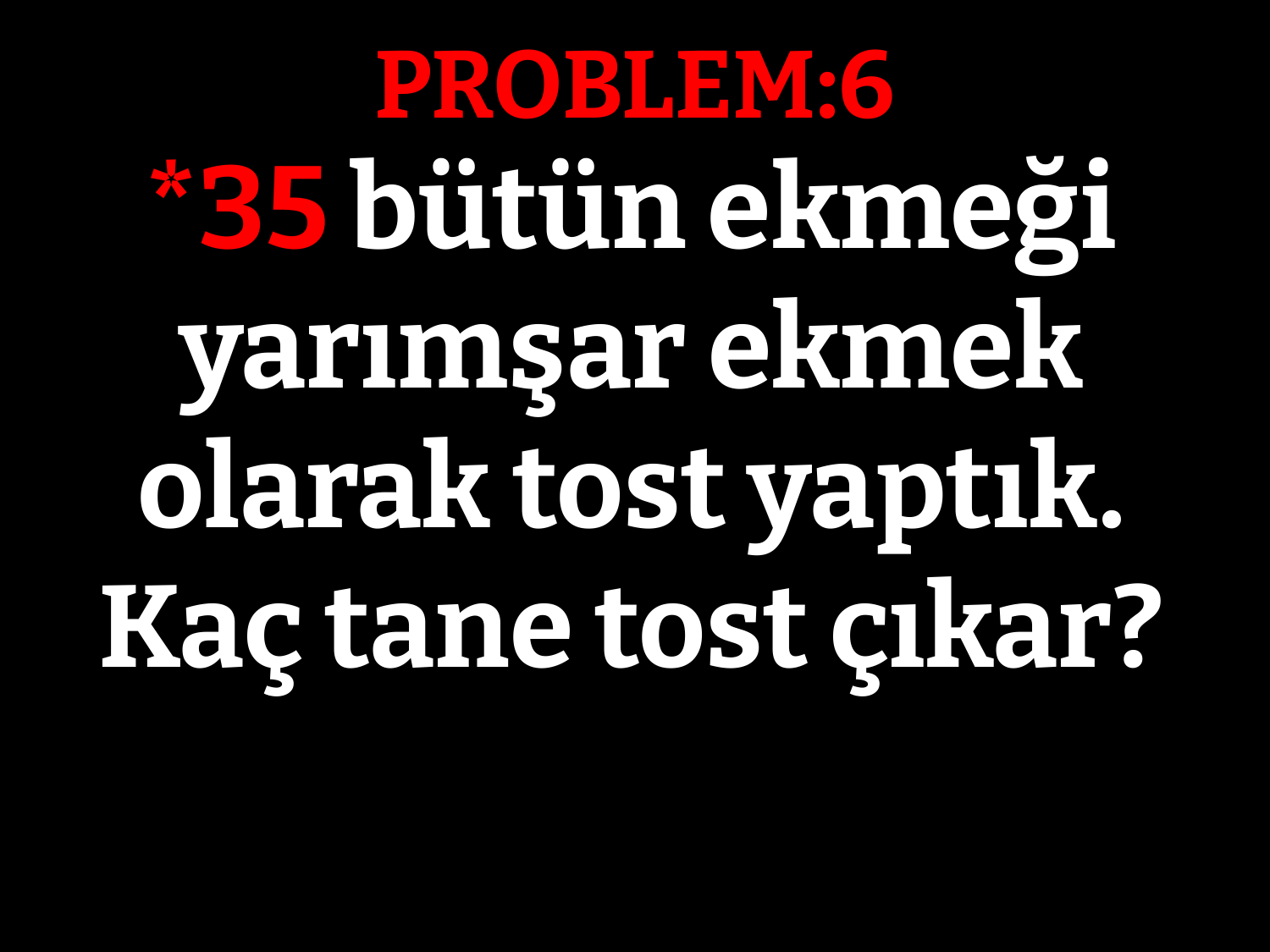

PROBLEM:6
*35 bütün ekmeği yarımşar ekmek olarak tost yaptık. Kaç tane tost çıkar?